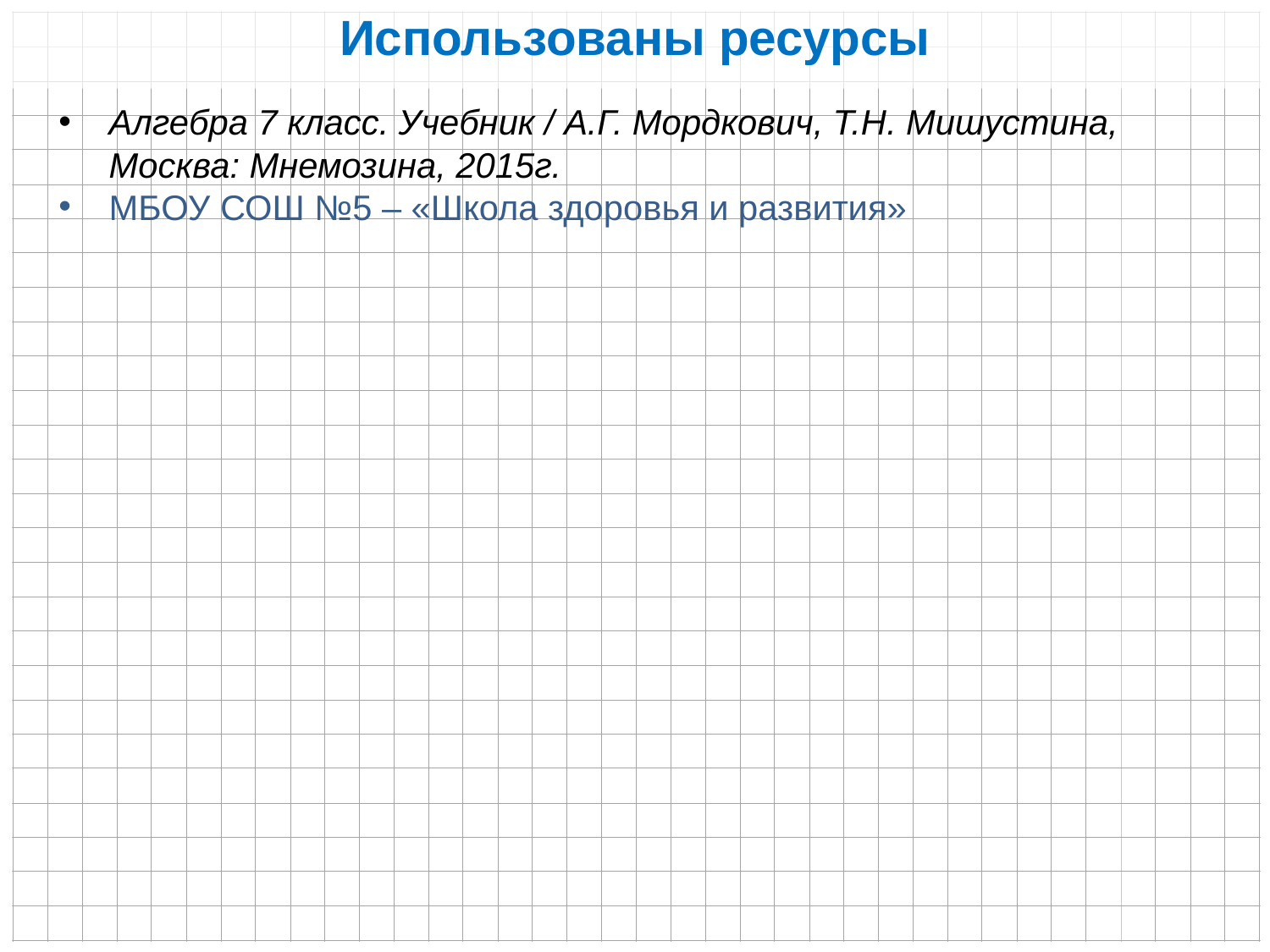

Использованы ресурсы
Алгебра 7 класс. Учебник / А.Г. Мордкович, Т.Н. Мишустина,  Москва: Мнемозина, 2015г.
МБОУ СОШ №5 – «Школа здоровья и развития»